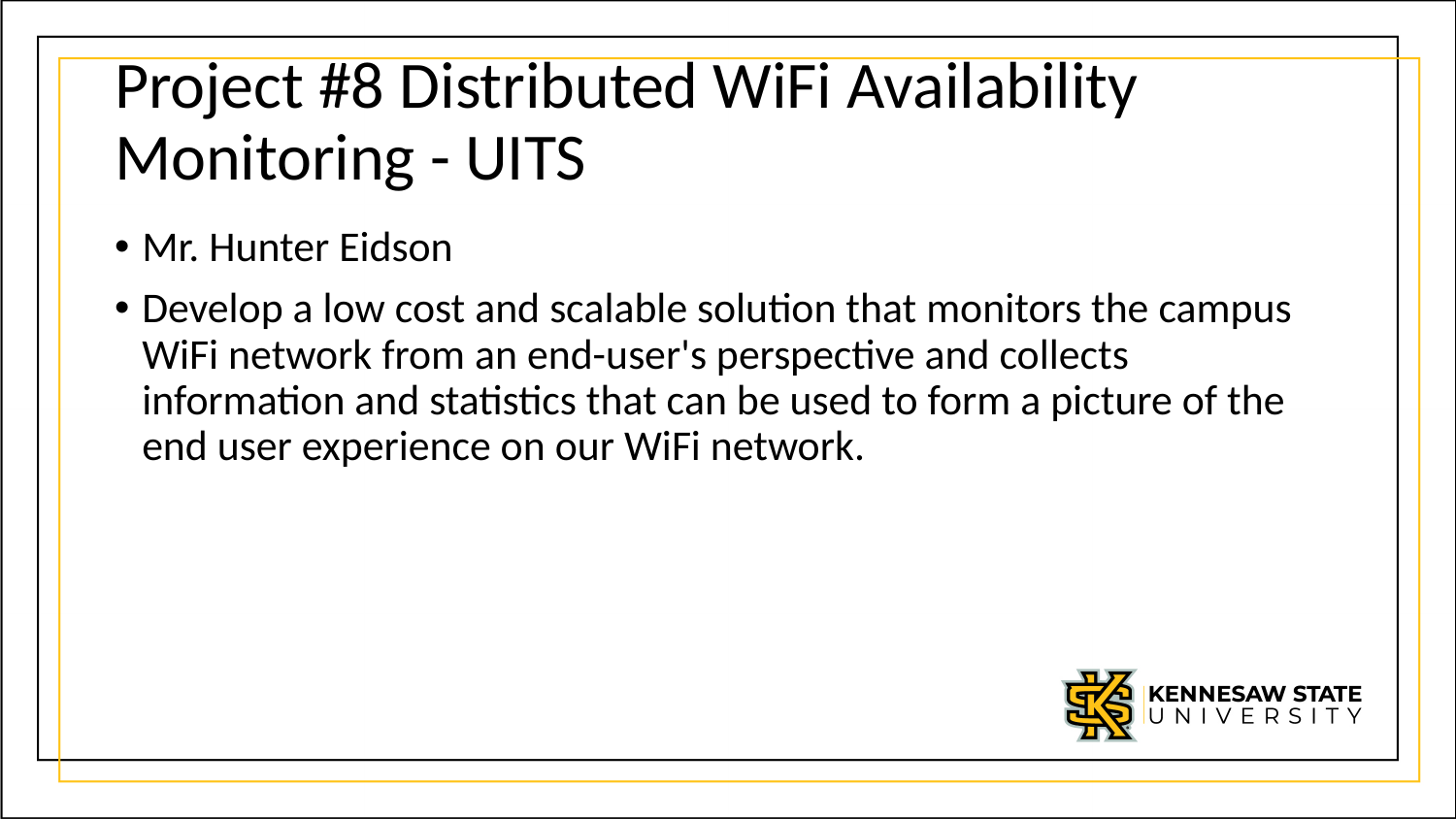

# Project #8 Distributed WiFi Availability Monitoring - UITS
Mr. Hunter Eidson
Develop a low cost and scalable solution that monitors the campus WiFi network from an end-user's perspective and collects information and statistics that can be used to form a picture of the end user experience on our WiFi network.